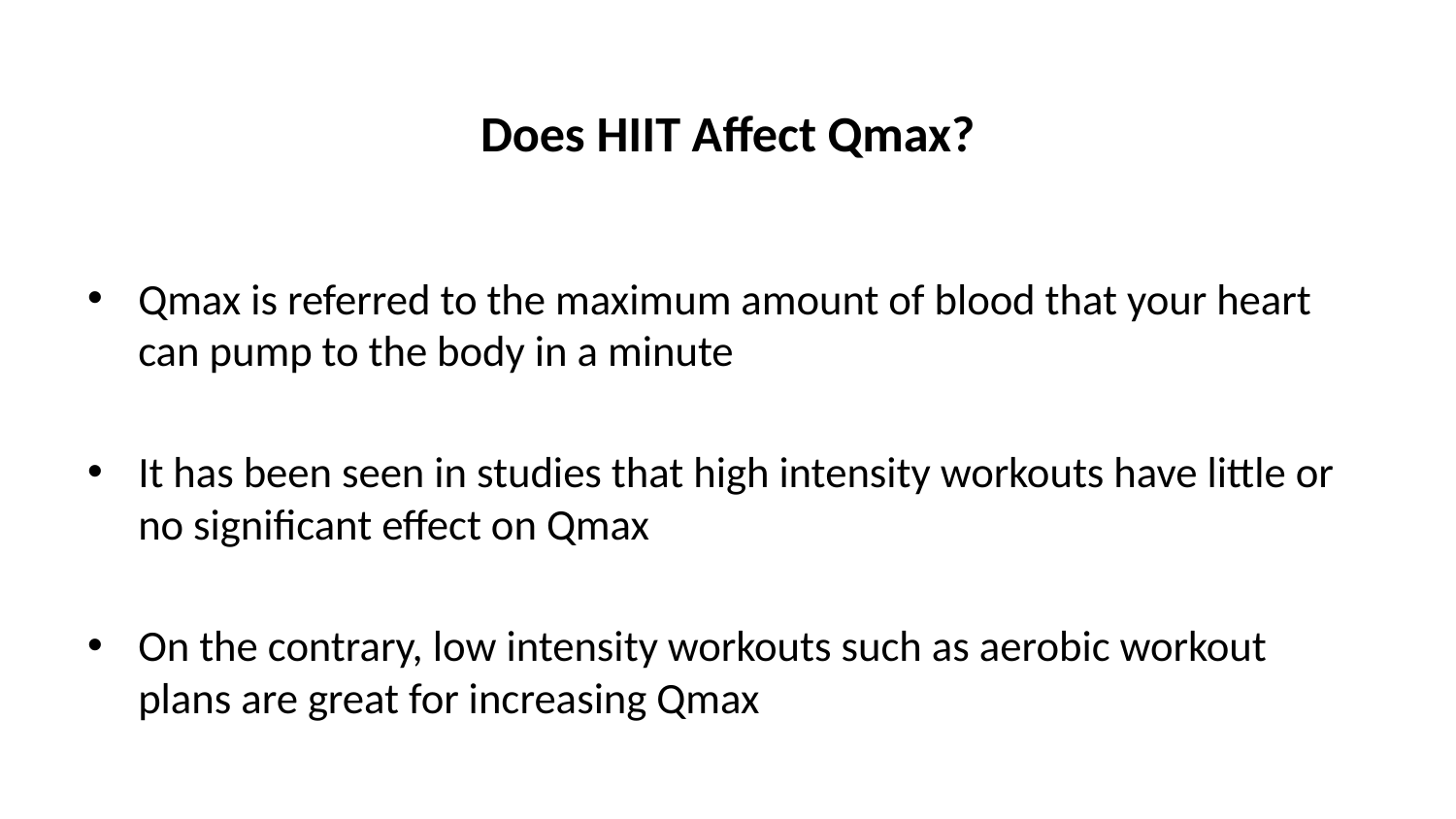

# Does HIIT Affect Qmax?
Qmax is referred to the maximum amount of blood that your heart can pump to the body in a minute

It has been seen in studies that high intensity workouts have little or no significant effect on Qmax

On the contrary, low intensity workouts such as aerobic workout plans are great for increasing Qmax